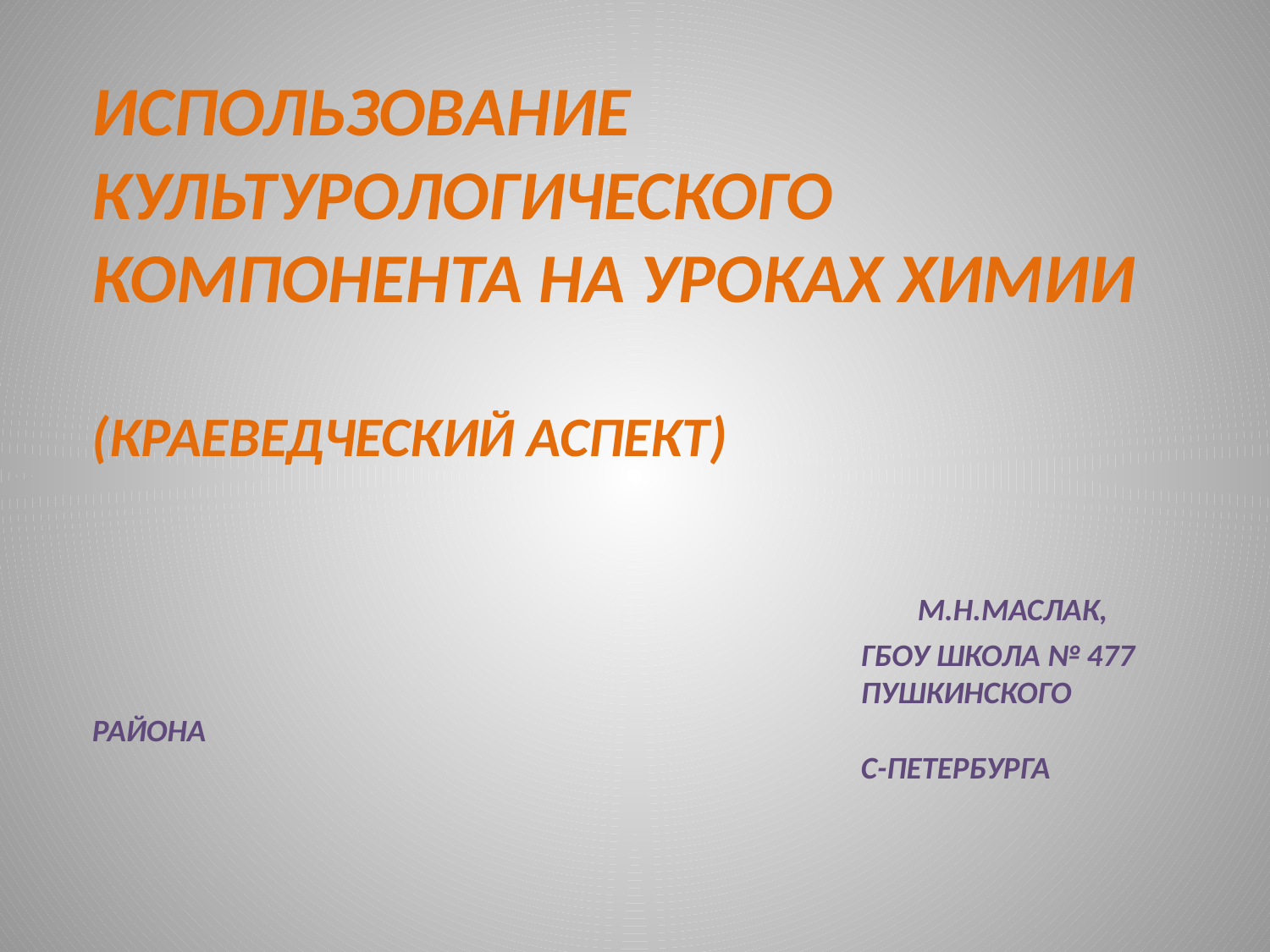

# Использование культурологического компонента на уроках химии (краеведческий аспект) М.Н.Маслак, ГБОУ школа № 477 Пушкинского района С-Петербурга